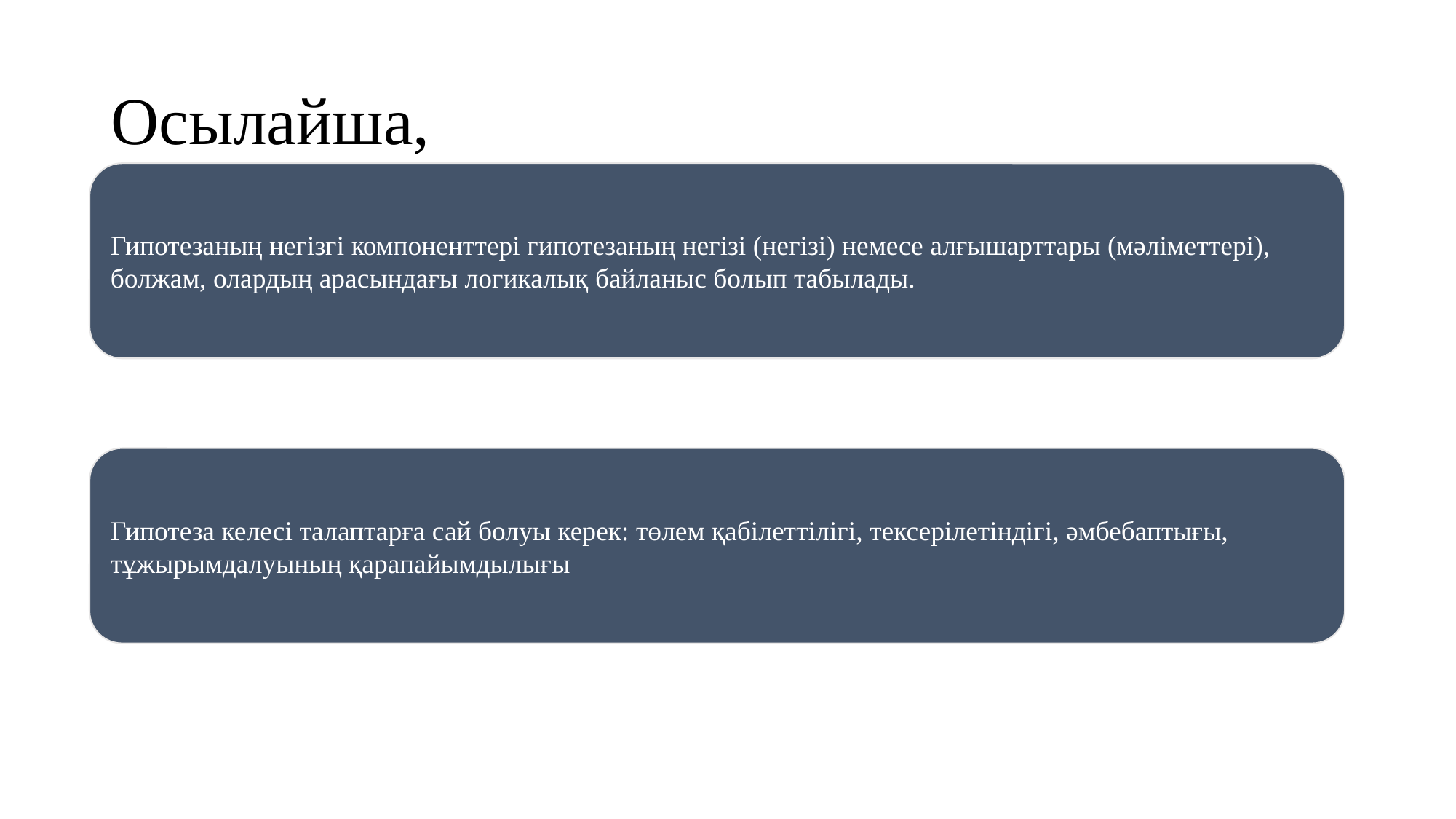

# Осылайша,
Гипотезаның негізгі компоненттері гипотезаның негізі (негізі) немесе алғышарттары (мәліметтері), болжам, олардың арасындағы логикалық байланыс болып табылады.
Гипотеза келесі талаптарға сай болуы керек: төлем қабілеттілігі, тексерілетіндігі, әмбебаптығы, тұжырымдалуының қарапайымдылығы